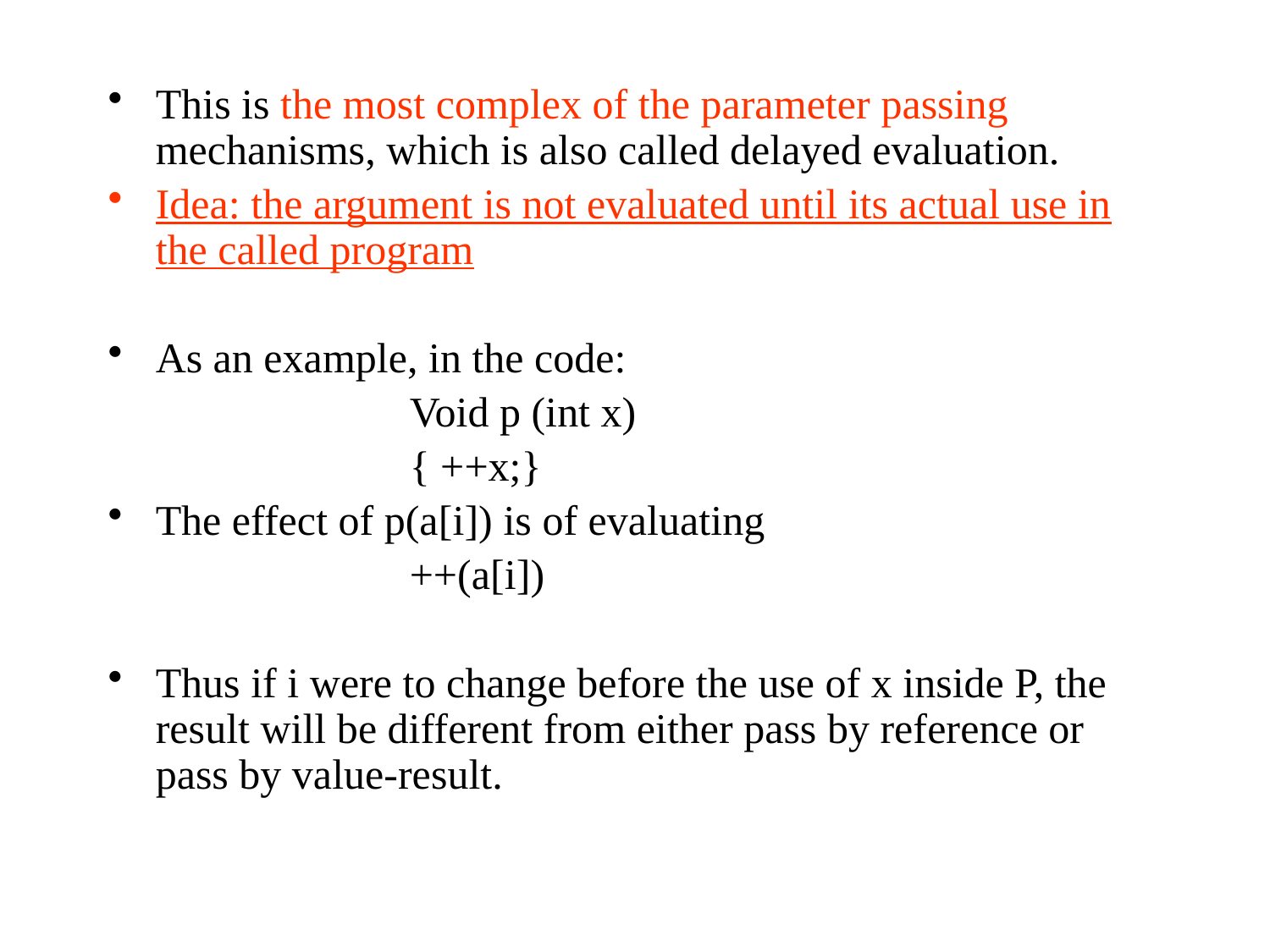

This is the most complex of the parameter passing mechanisms, which is also called delayed evaluation.
Idea: the argument is not evaluated until its actual use in the called program

As an example, in the code:
			Void p (int x)
			{ ++x;}
The effect of p(a[i]) is of evaluating
			++(a[i])

Thus if i were to change before the use of x inside P, the result will be different from either pass by reference or pass by value-result.